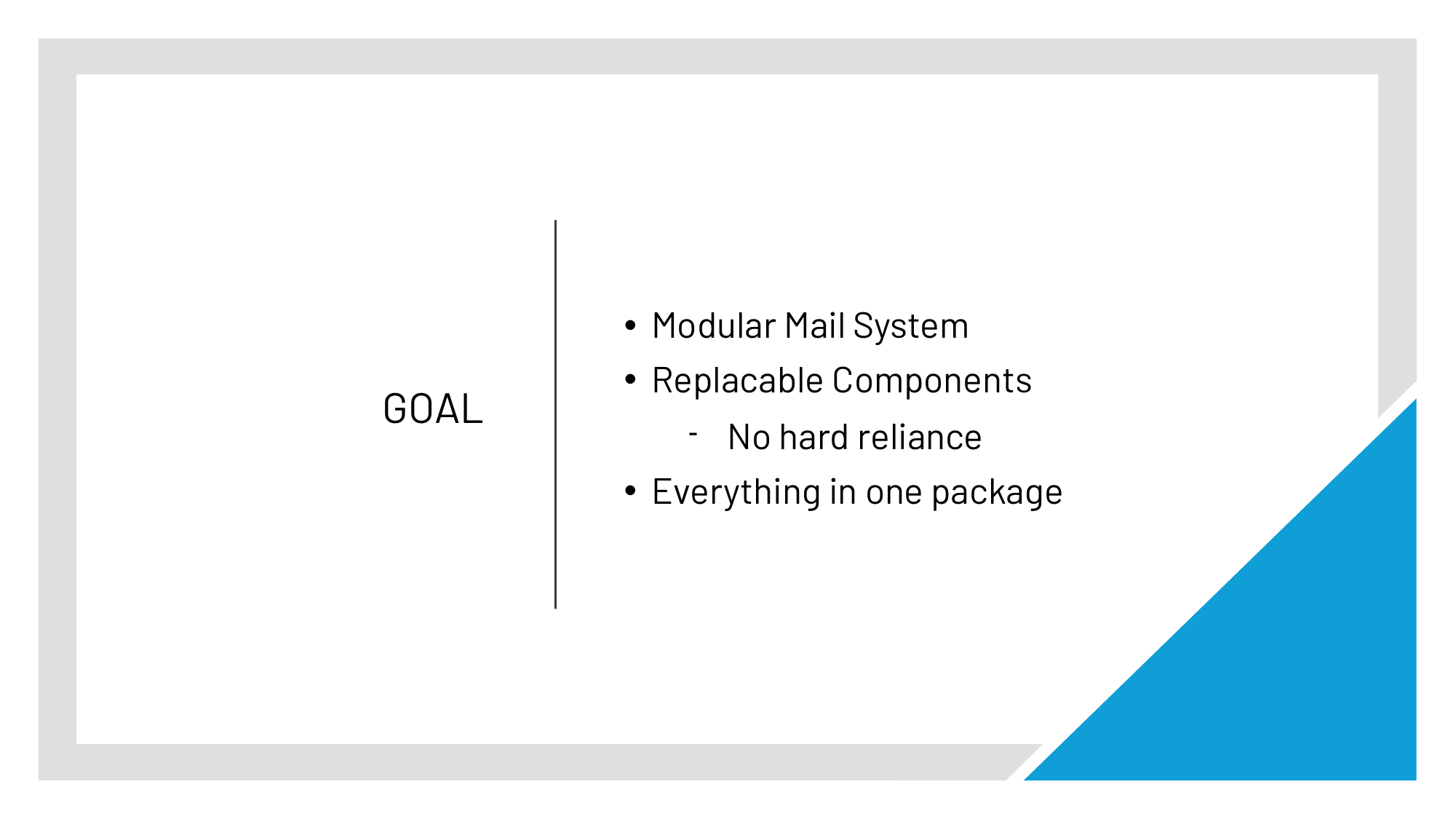

# GOAL
Modular Mail System
Replacable Components
No hard reliance
Everything in one package